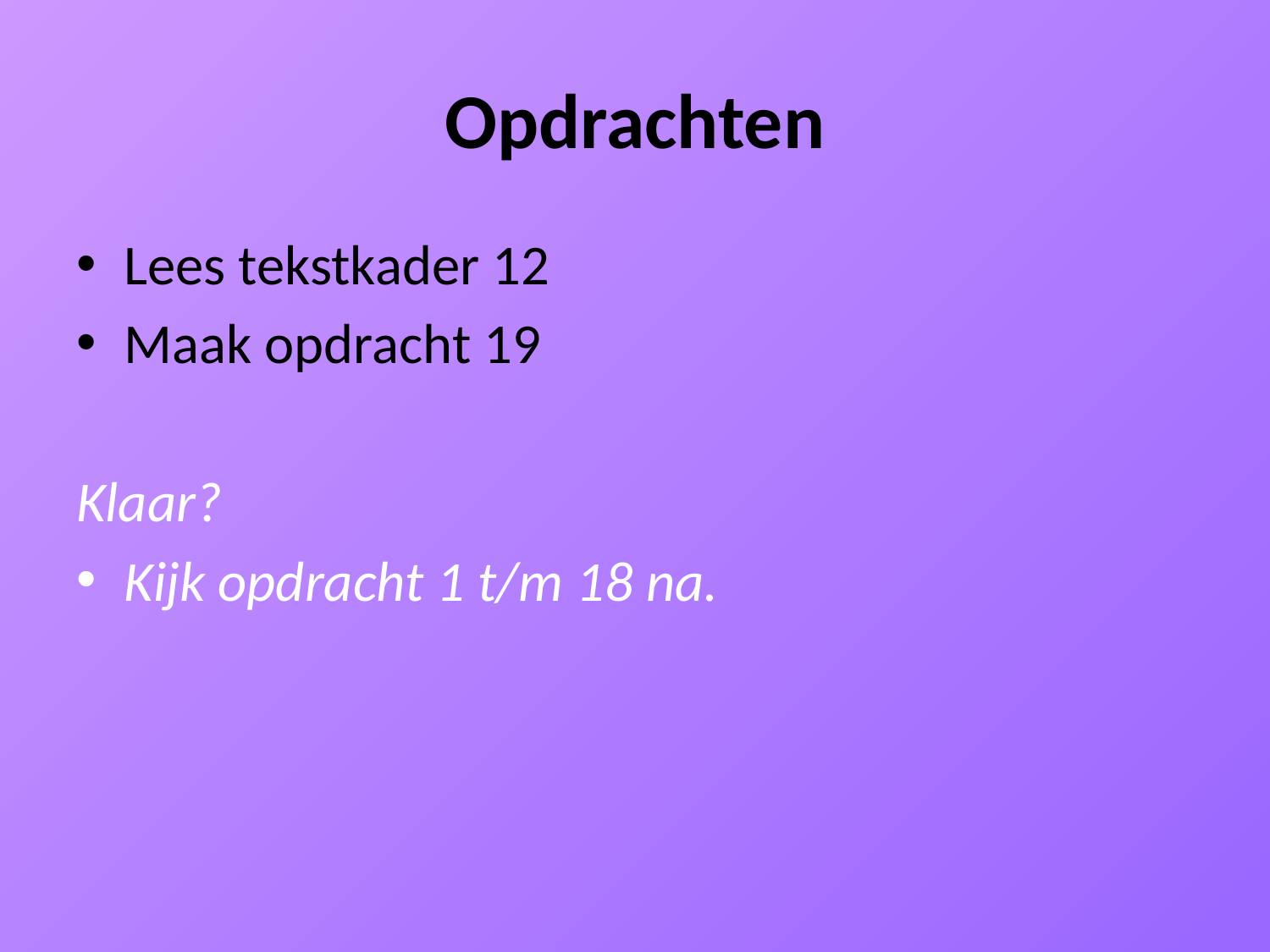

# Opdrachten
Lees tekstkader 12
Maak opdracht 19

Klaar?
Kijk opdracht 1 t/m 18 na.